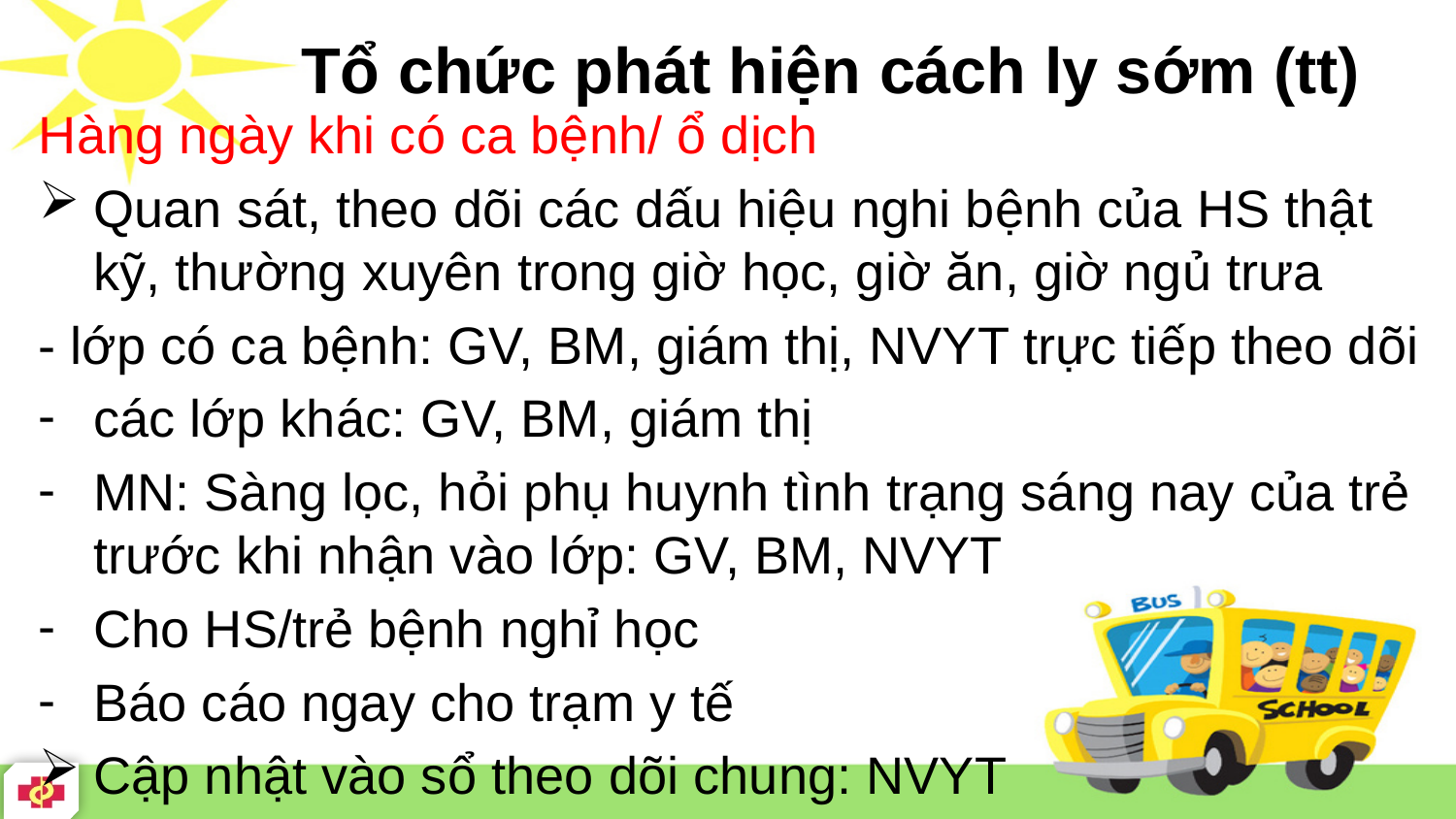

# Tổ chức phát hiện cách ly sớm (tt)
Hàng ngày khi có ca bệnh/ ổ dịch
Quan sát, theo dõi các dấu hiệu nghi bệnh của HS thật kỹ, thường xuyên trong giờ học, giờ ăn, giờ ngủ trưa
- lớp có ca bệnh: GV, BM, giám thị, NVYT trực tiếp theo dõi
các lớp khác: GV, BM, giám thị
MN: Sàng lọc, hỏi phụ huynh tình trạng sáng nay của trẻ trước khi nhận vào lớp: GV, BM, NVYT
Cho HS/trẻ bệnh nghỉ học
Báo cáo ngay cho trạm y tế
Cập nhật vào sổ theo dõi chung: NVYT
Báo cáo cho Trạm y tế theo mẫu: NVYT